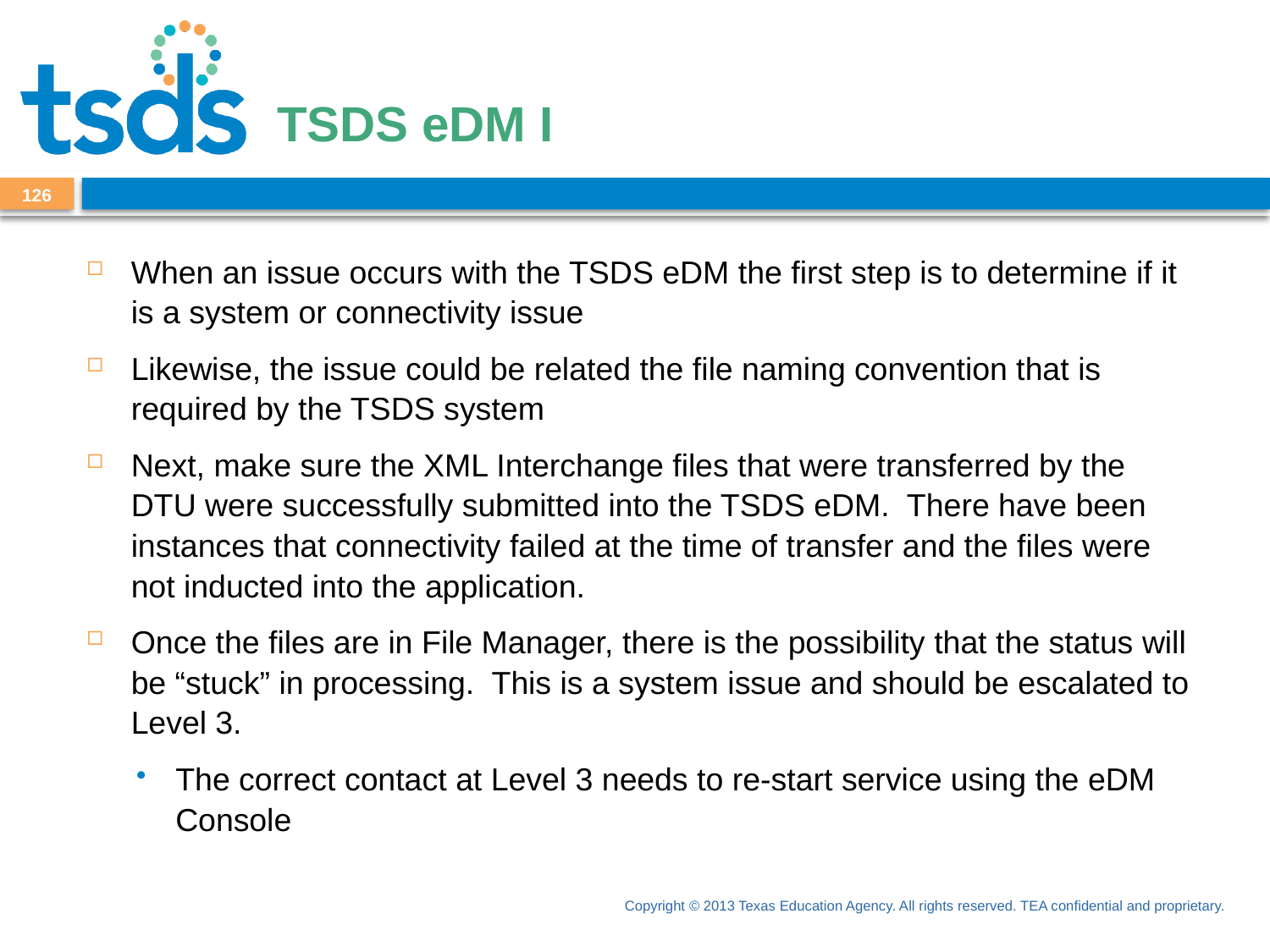

# TSDS eDM I
126
When an issue occurs with the TSDS eDM the first step is to determine if it is a system or connectivity issue
Likewise, the issue could be related the file naming convention that is required by the TSDS system
Next, make sure the XML Interchange files that were transferred by the DTU were successfully submitted into the TSDS eDM.  There have been instances that connectivity failed at the time of transfer and the files were not inducted into the application.
Once the files are in File Manager, there is the possibility that the status will be “stuck” in processing.  This is a system issue and should be escalated to Level 3.
The correct contact at Level 3 needs to re-start service using the eDM Console